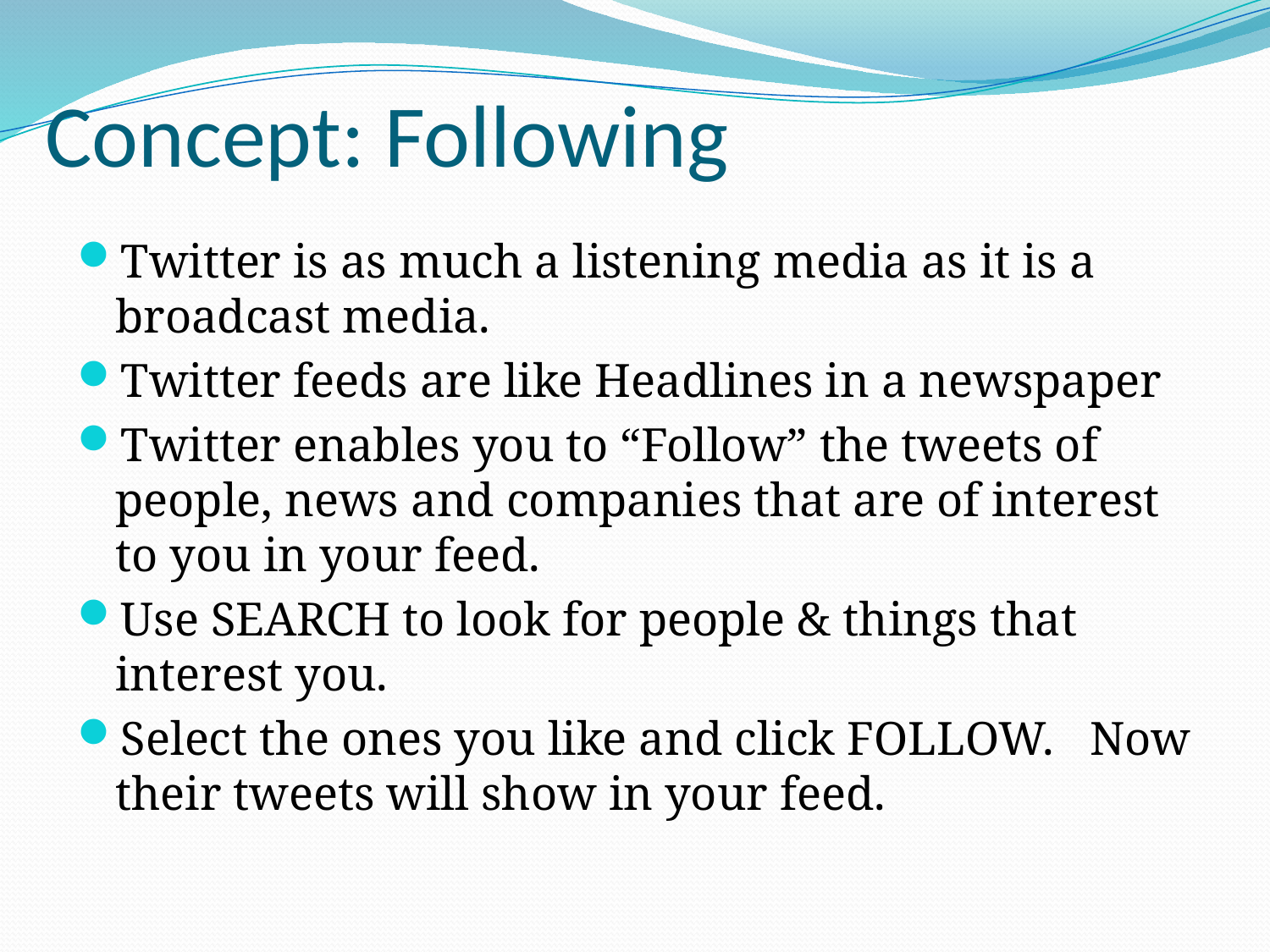

# Concept: Following
Twitter is as much a listening media as it is a broadcast media.
Twitter feeds are like Headlines in a newspaper
Twitter enables you to “Follow” the tweets of people, news and companies that are of interest to you in your feed.
Use SEARCH to look for people & things that interest you.
Select the ones you like and click FOLLOW.   Now their tweets will show in your feed.